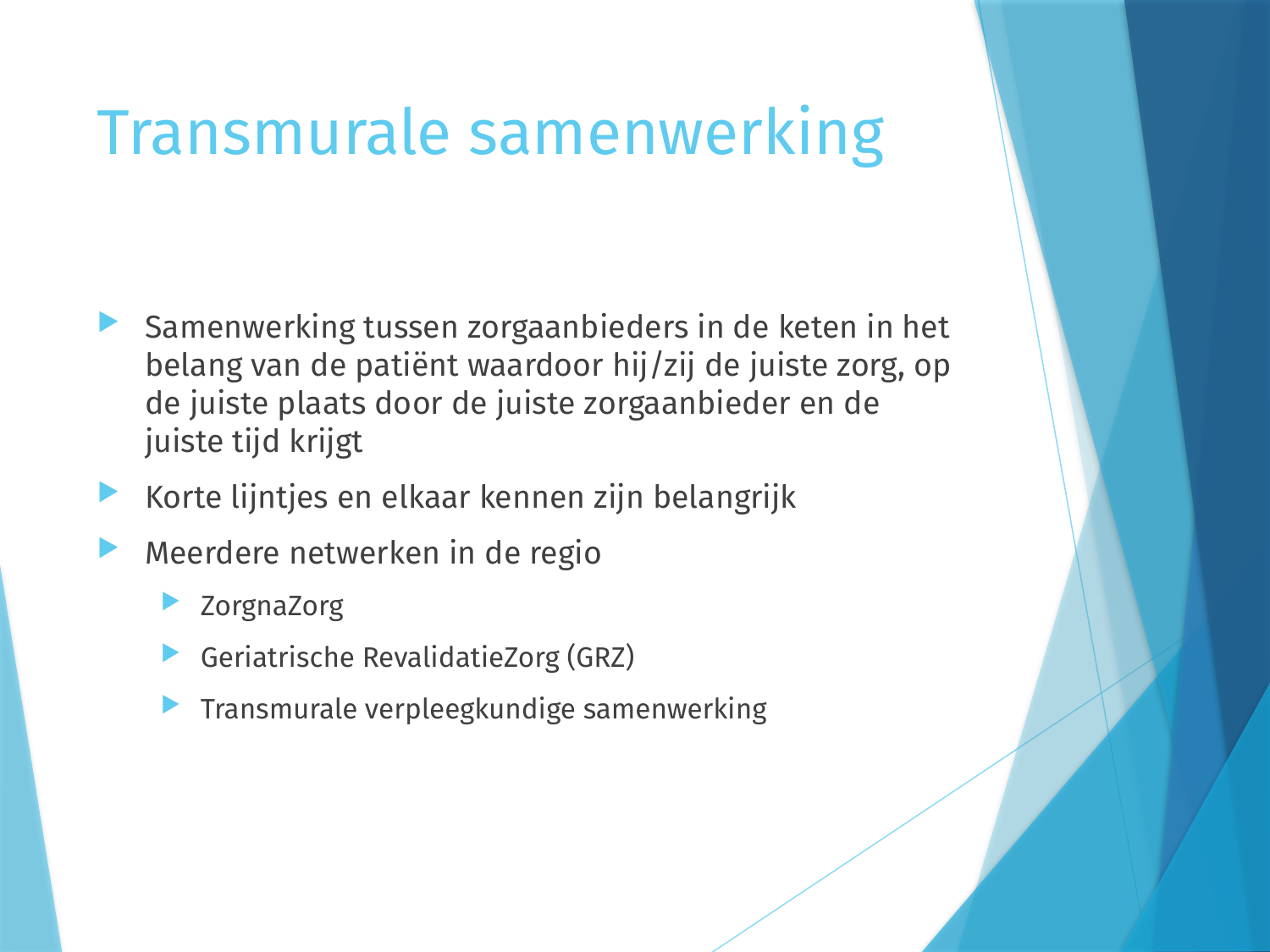

# Transmurale samenwerking
Samenwerking tussen zorgaanbieders in de keten in het belang van de patiënt waardoor hij/zij de juiste zorg, op de juiste plaats door de juiste zorgaanbieder en de juiste tijd krijgt
Korte lijntjes en elkaar kennen zijn belangrijk
Meerdere netwerken in de regio
ZorgnaZorg
Geriatrische RevalidatieZorg (GRZ)
Transmurale verpleegkundige samenwerking